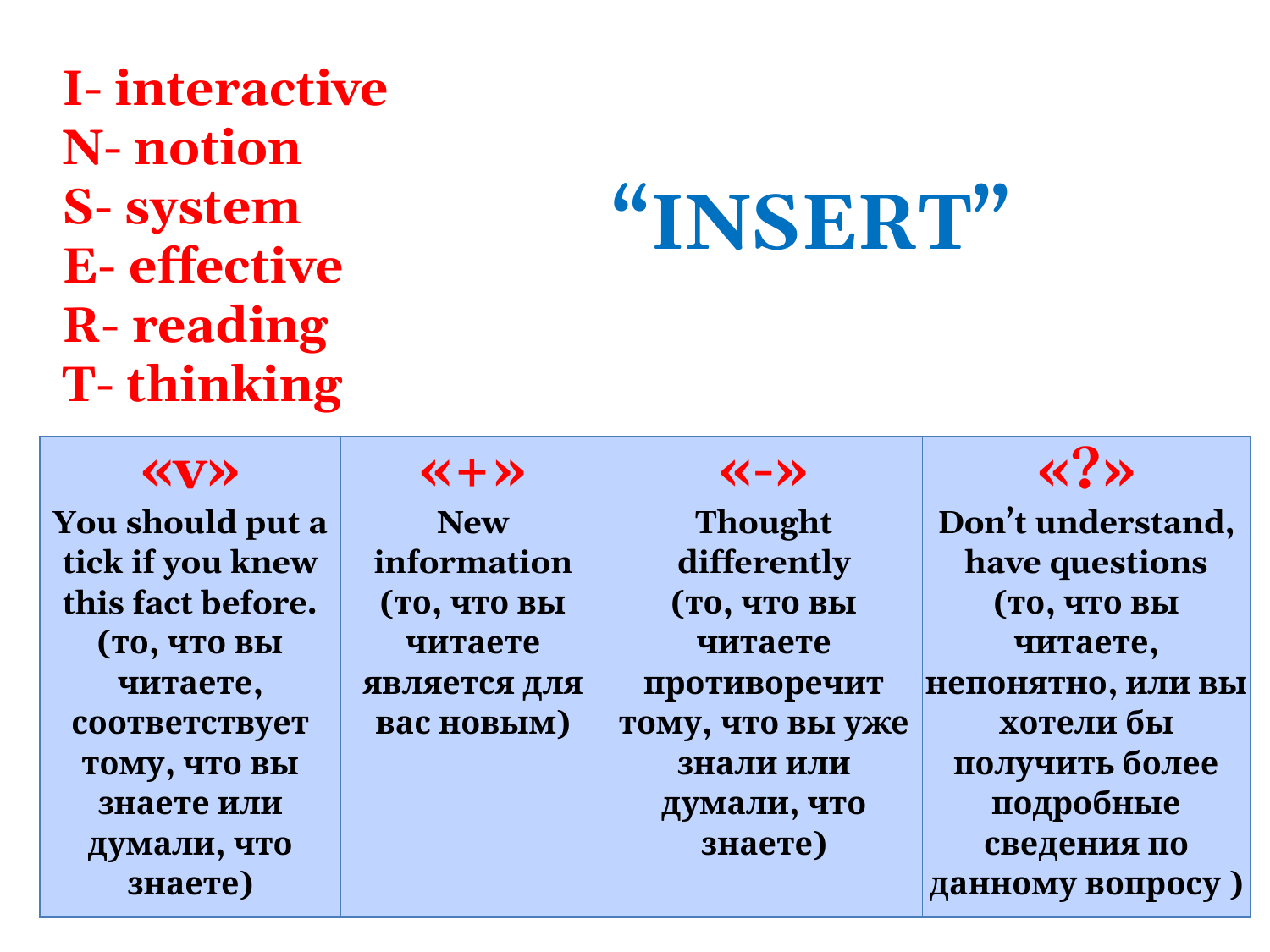

I- interactive
N- notion
S- system
E- effective
R- reading
T- thinking
# “INSERT”
| «v» | «+» | «-» | «?» |
| --- | --- | --- | --- |
| You should put a tick if you knew this fact before. (то, что вы читаете, соответствует тому, что вы знаете или думали, что знаете) | New information (то, что вы читаете является для вас новым) | Thought differently (то, что вы читаете противоречит тому, что вы уже знали или думали, что знаете) | Don’t understand, have questions (то, что вы читаете, непонятно, или вы хотели бы получить более подробные сведения по данному вопросу ) |